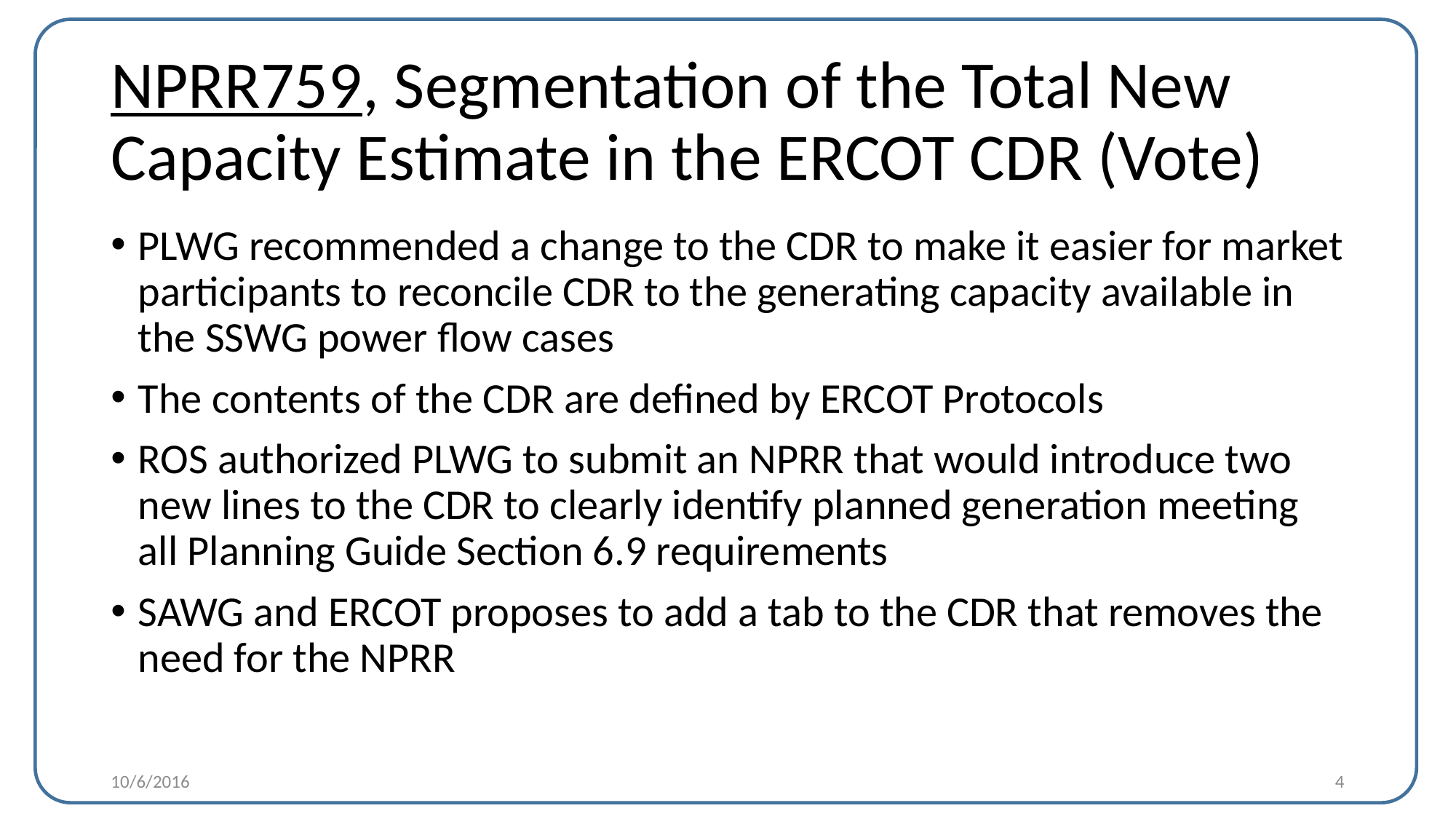

# NPRR759, Segmentation of the Total New Capacity Estimate in the ERCOT CDR (Vote)
PLWG recommended a change to the CDR to make it easier for market participants to reconcile CDR to the generating capacity available in the SSWG power flow cases
The contents of the CDR are defined by ERCOT Protocols
ROS authorized PLWG to submit an NPRR that would introduce two new lines to the CDR to clearly identify planned generation meeting all Planning Guide Section 6.9 requirements
SAWG and ERCOT proposes to add a tab to the CDR that removes the need for the NPRR
10/6/2016
4